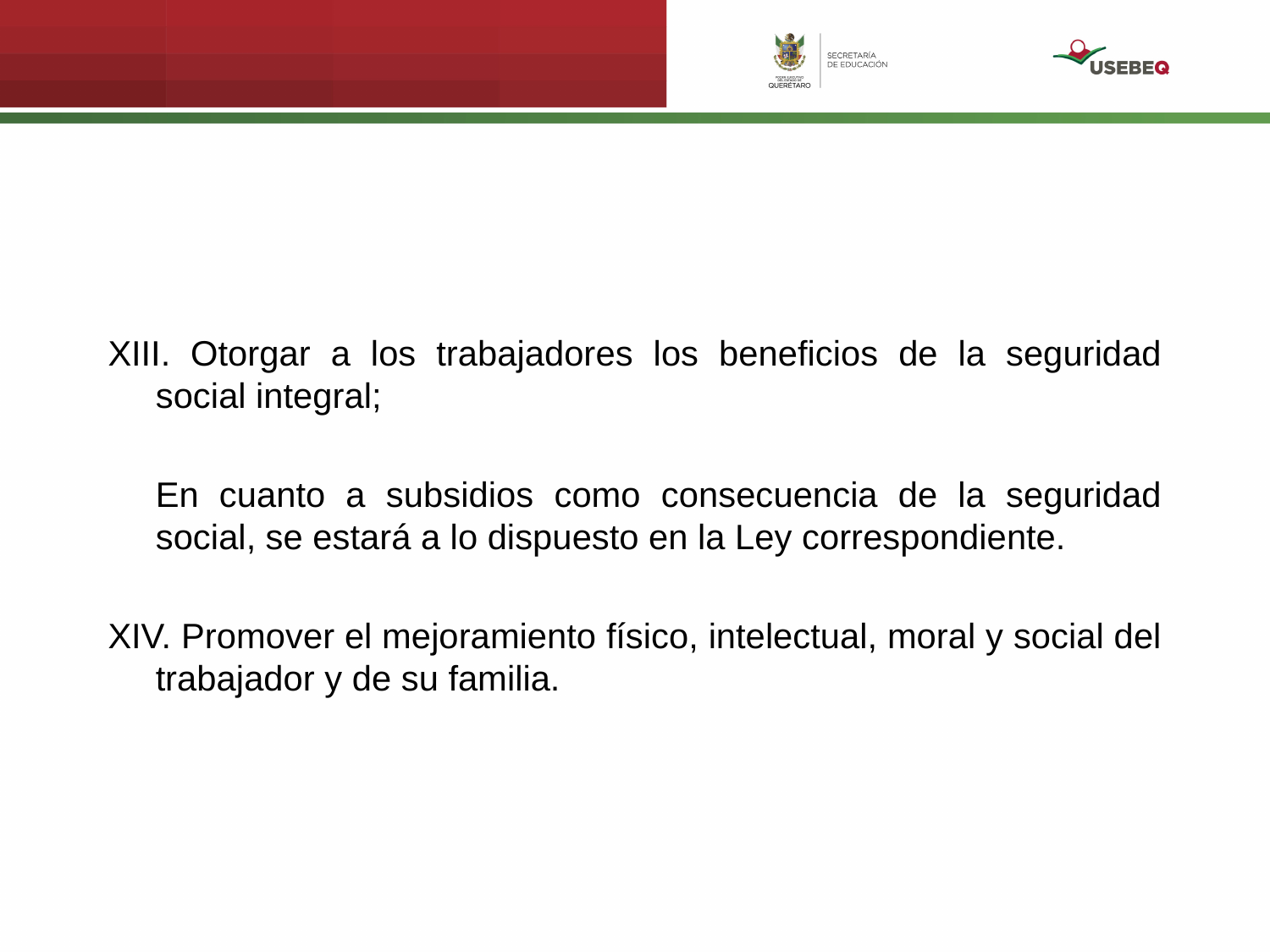

XIII. Otorgar a los trabajadores los beneficios de la seguridad social integral;

	En cuanto a subsidios como consecuencia de la seguridad social, se estará a lo dispuesto en la Ley correspondiente.

XIV. Promover el mejoramiento físico, intelectual, moral y social del trabajador y de su familia.